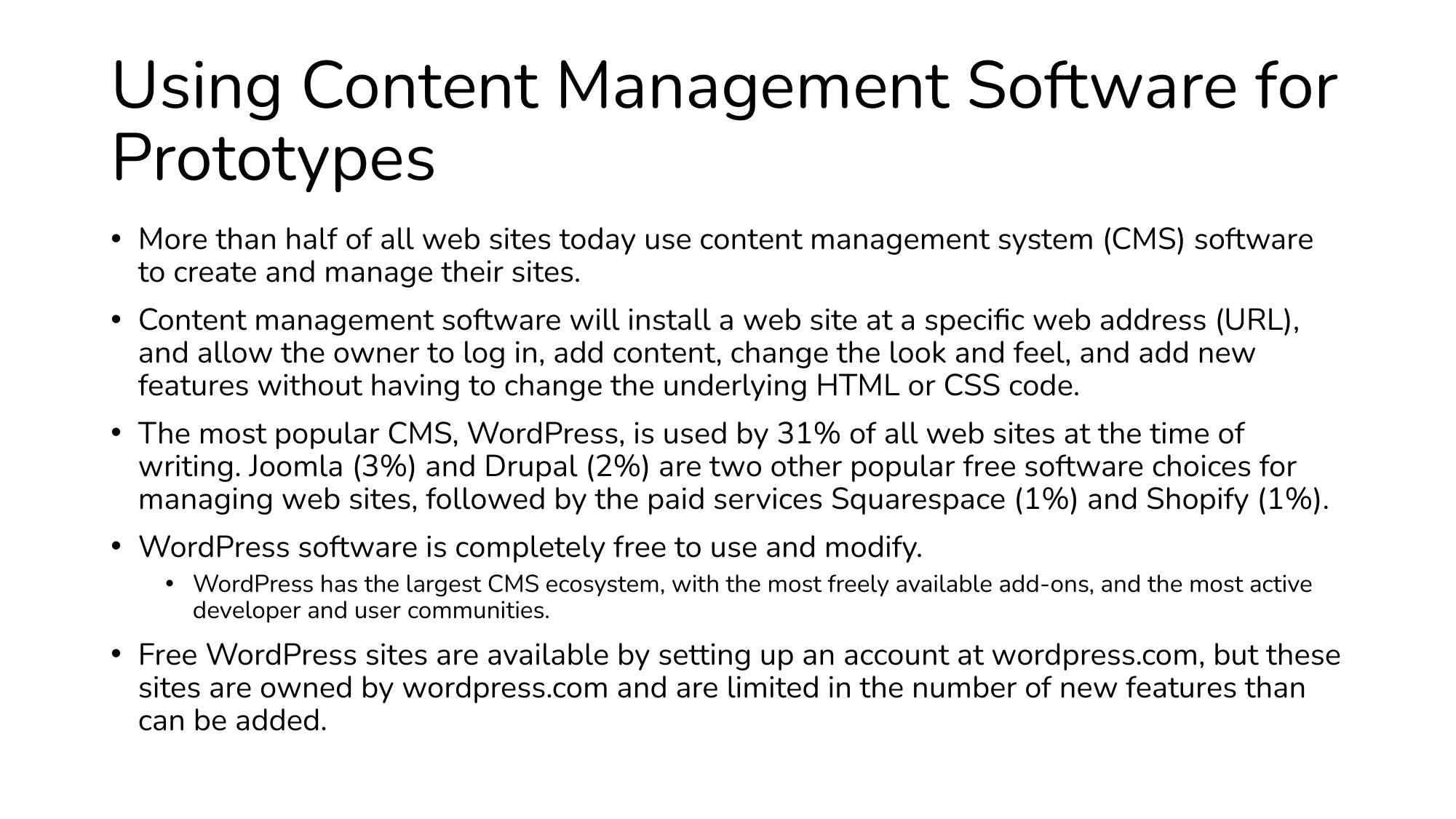

# Using Content Management Software for Prototypes
More than half of all web sites today use content management system (CMS) software to create and manage their sites.
Content management software will install a web site at a specific web address (URL), and allow the owner to log in, add content, change the look and feel, and add new features without having to change the underlying HTML or CSS code.
The most popular CMS, WordPress, is used by 31% of all web sites at the time of writing. Joomla (3%) and Drupal (2%) are two other popular free software choices for managing web sites, followed by the paid services Squarespace (1%) and Shopify (1%).
WordPress software is completely free to use and modify.
WordPress has the largest CMS ecosystem, with the most freely available add-ons, and the most active developer and user communities.
Free WordPress sites are available by setting up an account at wordpress.com, but these sites are owned by wordpress.com and are limited in the number of new features than can be added.